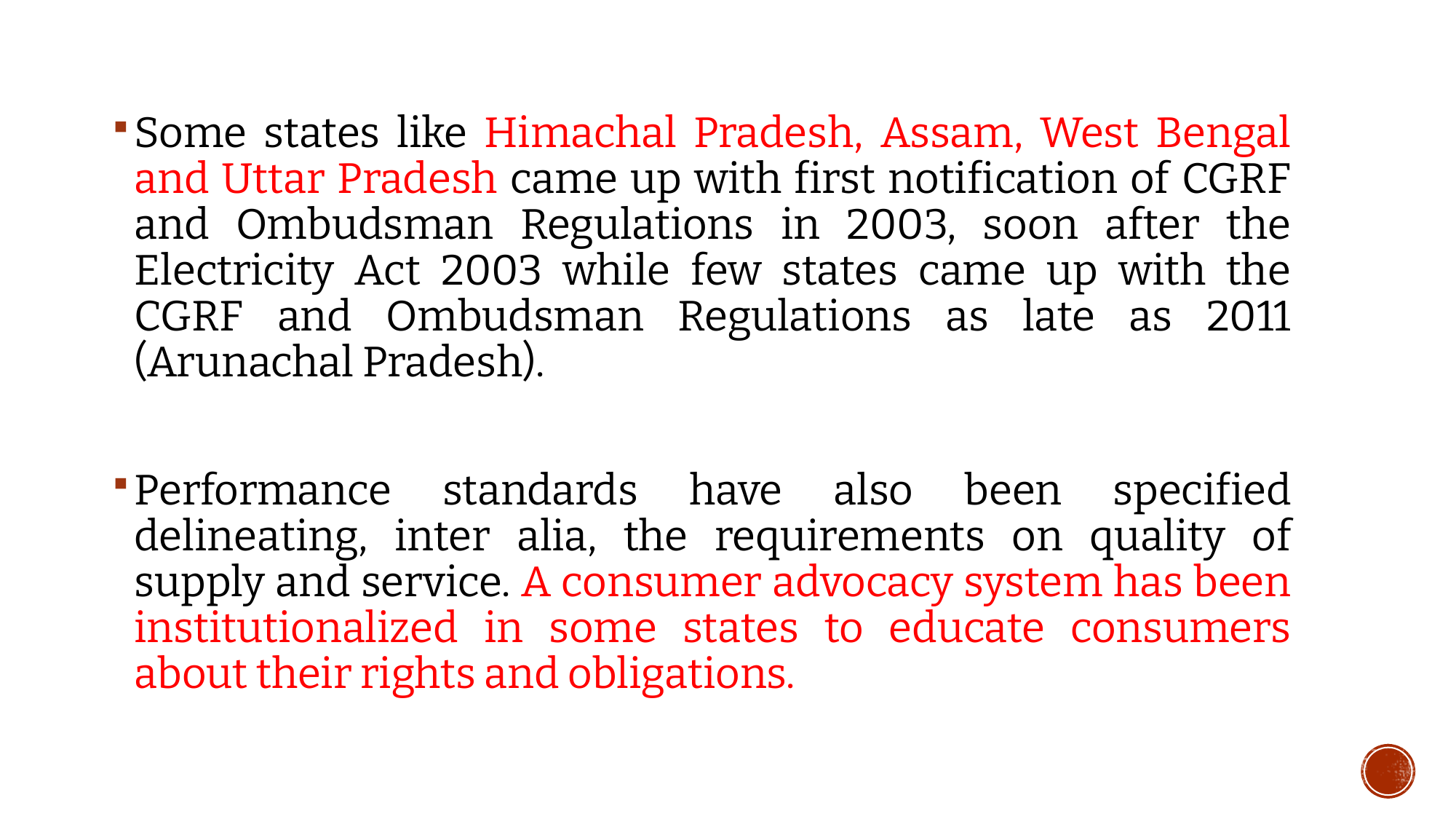

Some states like Himachal Pradesh, Assam, West Bengal and Uttar Pradesh came up with first notification of CGRF and Ombudsman Regulations in 2003, soon after the Electricity Act 2003 while few states came up with the CGRF and Ombudsman Regulations as late as 2011 (Arunachal Pradesh).

Performance standards have also been specified delineating, inter alia, the requirements on quality of supply and service. A consumer advocacy system has been institutionalized in some states to educate consumers about their rights and obligations.